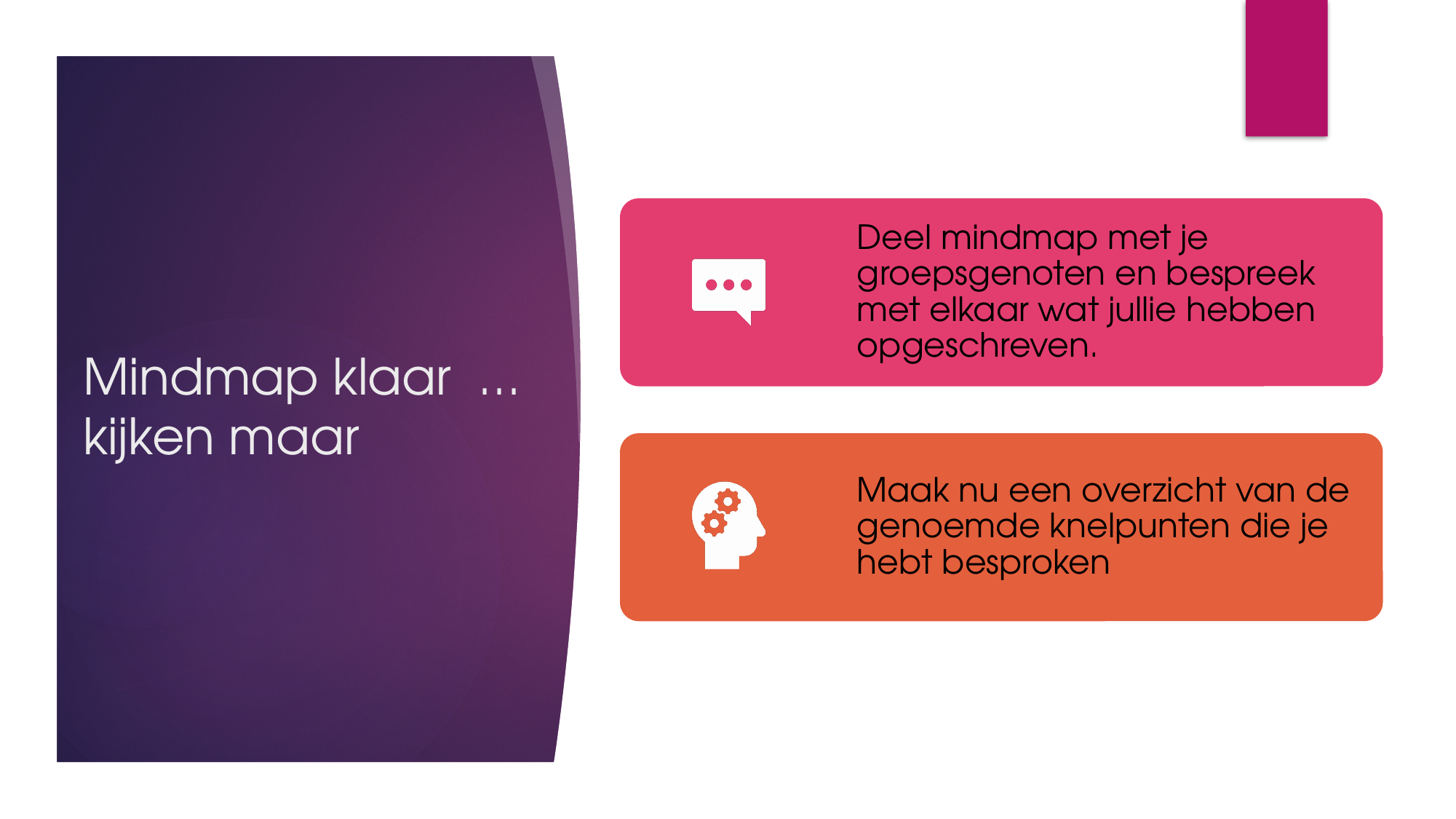

Deel mindmap met je groepsgenoten en bespreek met elkaar wat jullie hebben opgeschreven.
Maak nu een overzicht van de genoemde knelpunten die je hebt besproken
# Mindmap klaar  …kijken maar